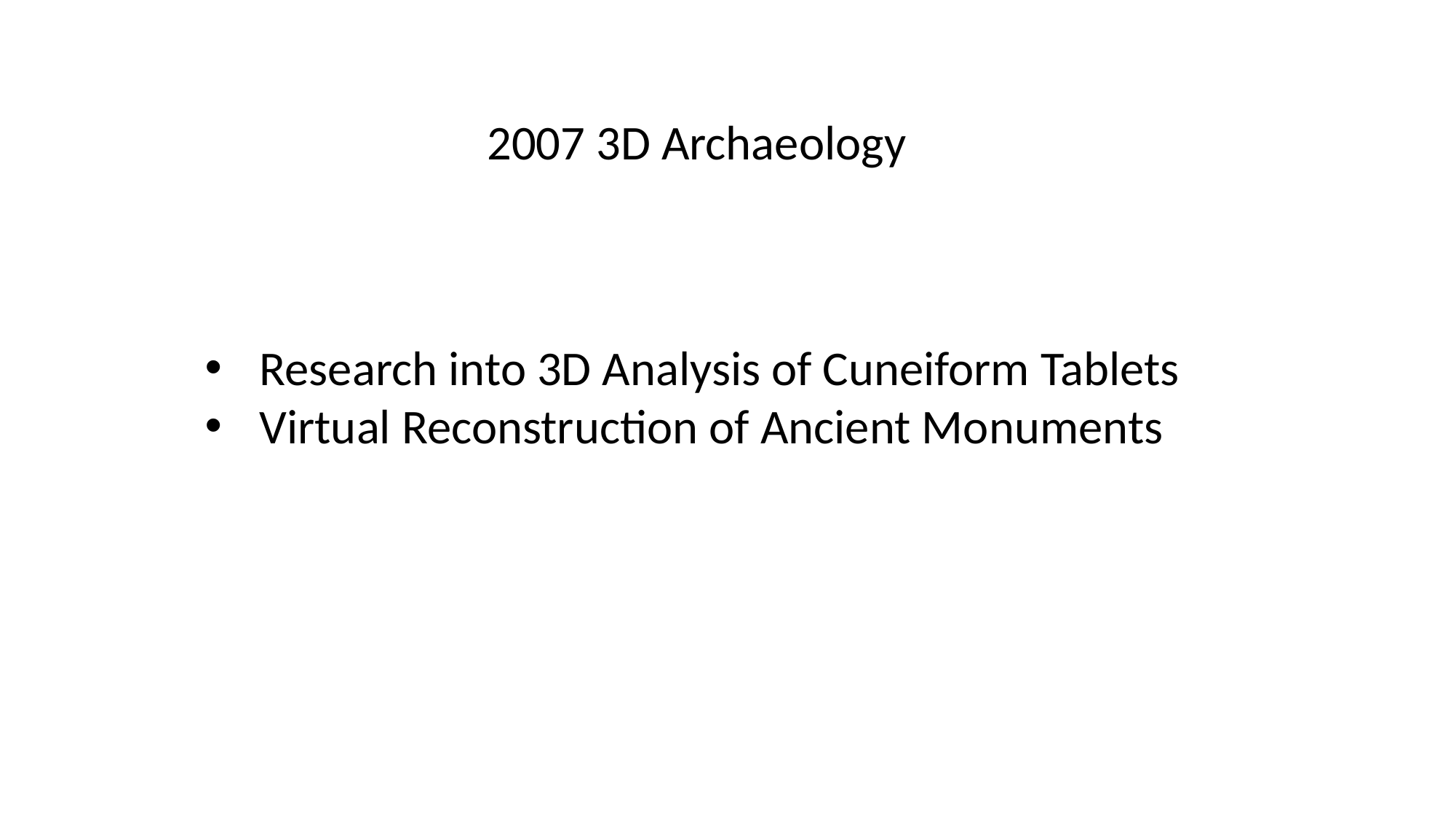

2007 3D Archaeology

Research into 3D Analysis of Cuneiform Tablets
Virtual Reconstruction of Ancient Monuments